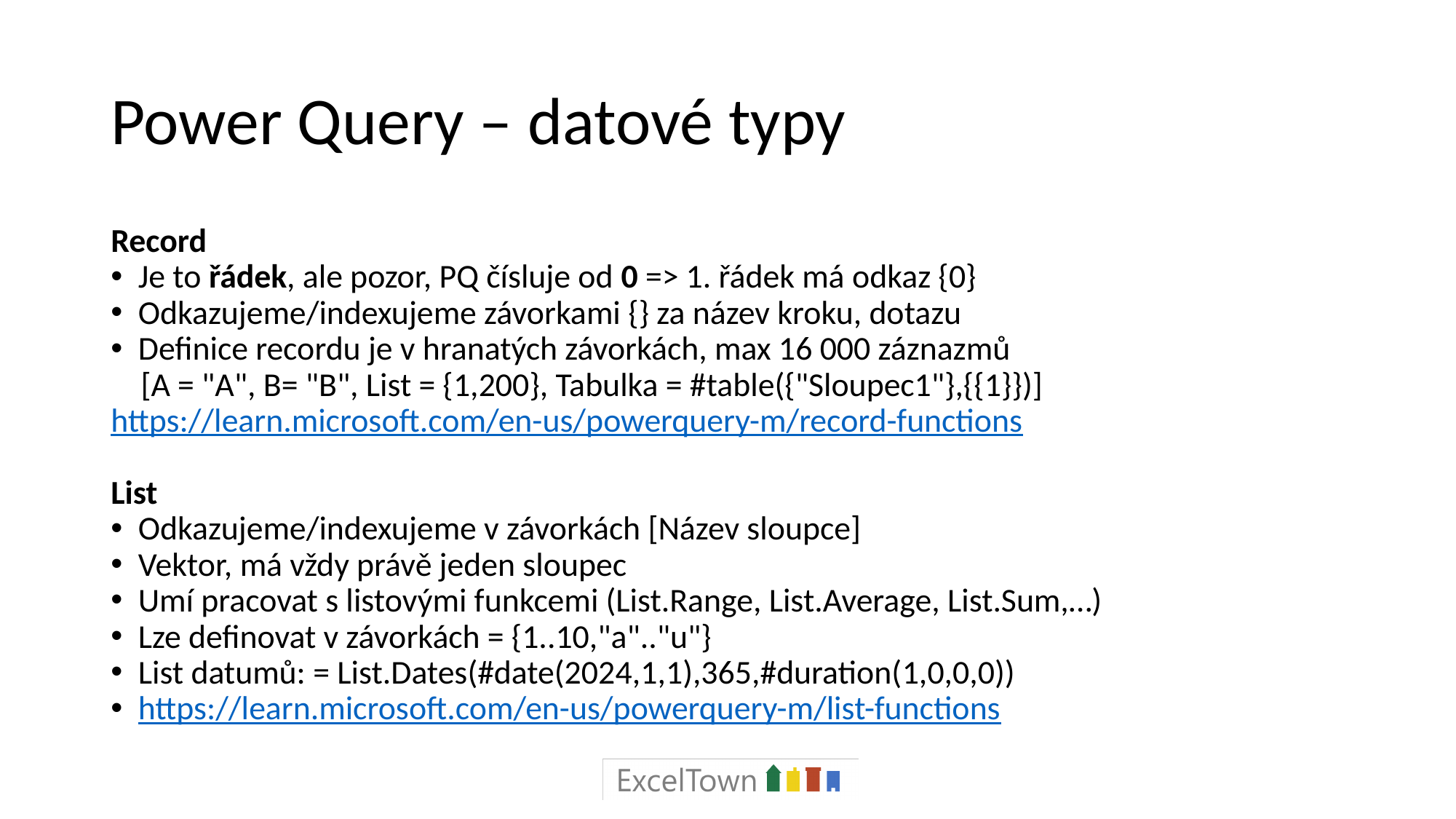

# Power Query – datové typy
Record
Je to řádek, ale pozor, PQ čísluje od 0 => 1. řádek má odkaz {0}
Odkazujeme/indexujeme závorkami {} za název kroku, dotazu
Definice recordu je v hranatých závorkách, max 16 000 záznazmů
    [A = "A", B= "B", List = {1,200}, Tabulka = #table({"Sloupec1"},{{1}})]
https://learn.microsoft.com/en-us/powerquery-m/record-functions

List
Odkazujeme/indexujeme v závorkách [Název sloupce]
Vektor, má vždy právě jeden sloupec
Umí pracovat s listovými funkcemi (List.Range, List.Average, List.Sum,…)
Lze definovat v závorkách = {1..10,"a".."u"}
List datumů: = List.Dates(#date(2024,1,1),365,#duration(1,0,0,0))
https://learn.microsoft.com/en-us/powerquery-m/list-functions